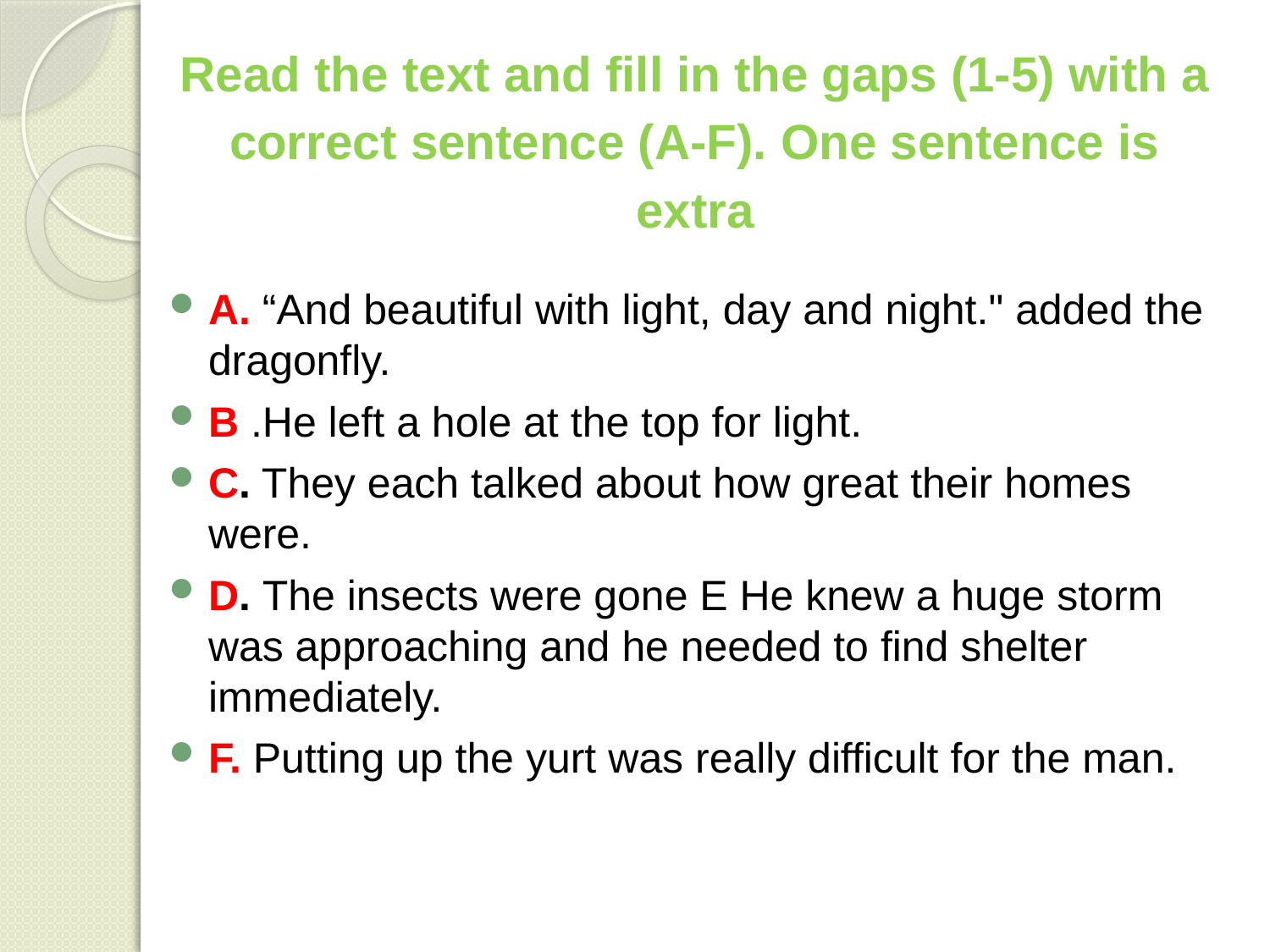

# Read the text and fill in the gaps (1-5) with a correct sentence (A-F). One sentence is extra
A. “And beautiful with light, day and night." added the dragonfly.
В .He left a hole at the top for light.
C. They each talked about how great their homes were.
D. The insects were gone E He knew a huge storm was approaching and he needed to find shelter immediately.
F. Putting up the yurt was really difficult for the man.